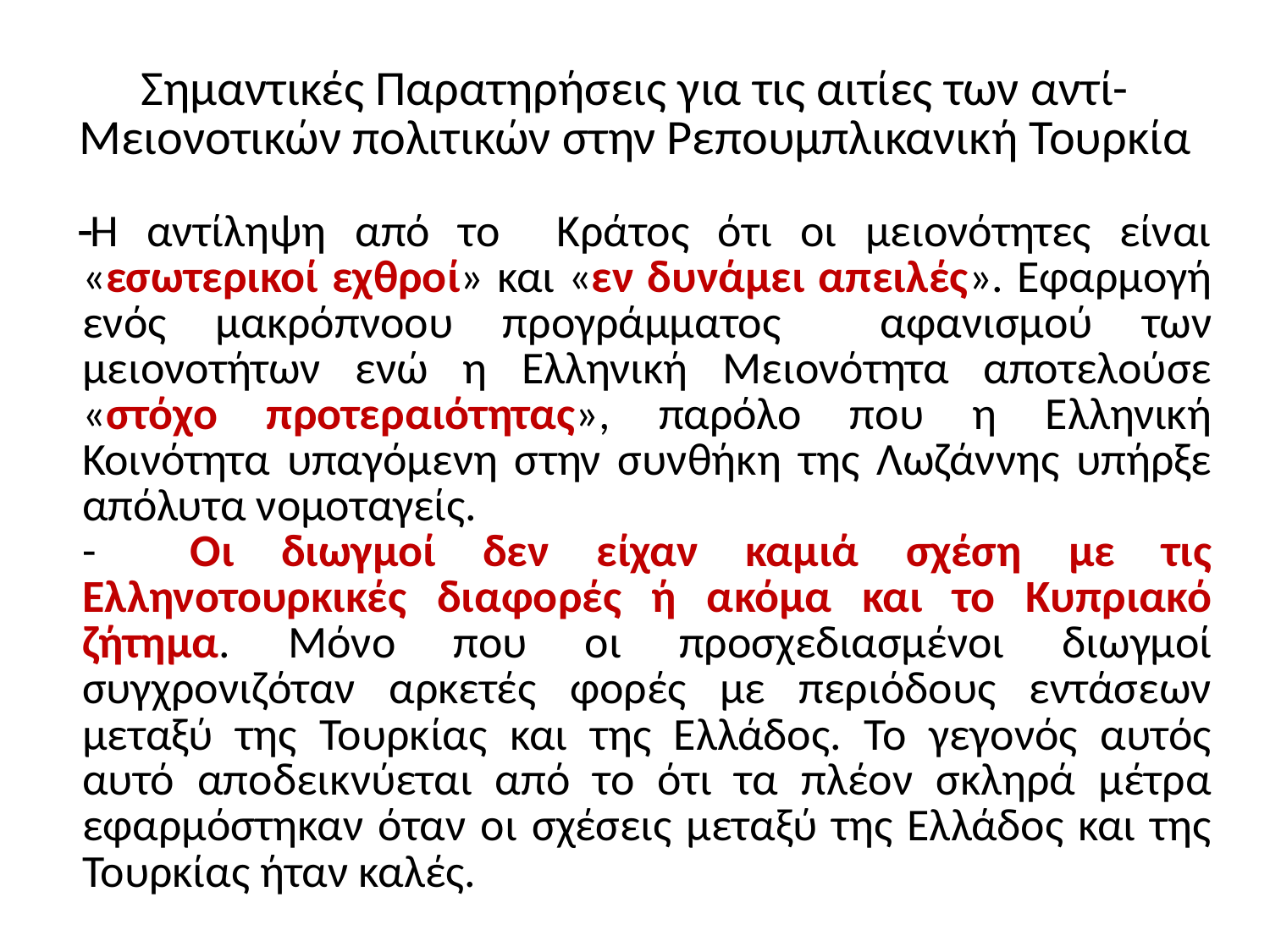

# Σημαντικές Παρατηρήσεις για τις αιτίες των αντί-Μειονοτικών πολιτικών στην Ρεπουμπλικανική Τουρκία
Η αντίληψη από το  Κράτος ότι οι μειονότητες είναι «εσωτερικοί εχθροί» και «εν δυνάμει απειλές». Εφαρμογή ενός μακρόπνοου προγράμματος  αφανισμού των μειονοτήτων ενώ η Ελληνική Μειονότητα αποτελούσε «στόχο προτεραιότητας», παρόλο που η Ελληνική Κοινότητα υπαγόμενη στην συνθήκη της Λωζάννης υπήρξε απόλυτα νομοταγείς.
-  Οι διωγμοί δεν είχαν καμιά σχέση με τις Ελληνοτουρκικές διαφορές ή ακόμα και το Κυπριακό ζήτημα. Μόνο που οι προσχεδιασμένοι διωγμοί συγχρονιζόταν αρκετές φορές με περιόδους εντάσεων μεταξύ της Τουρκίας και της Ελλάδος. Το γεγονός αυτός αυτό αποδεικνύεται από το ότι τα πλέον σκληρά μέτρα εφαρμόστηκαν όταν οι σχέσεις μεταξύ της Ελλάδος και της Τουρκίας ήταν καλές.